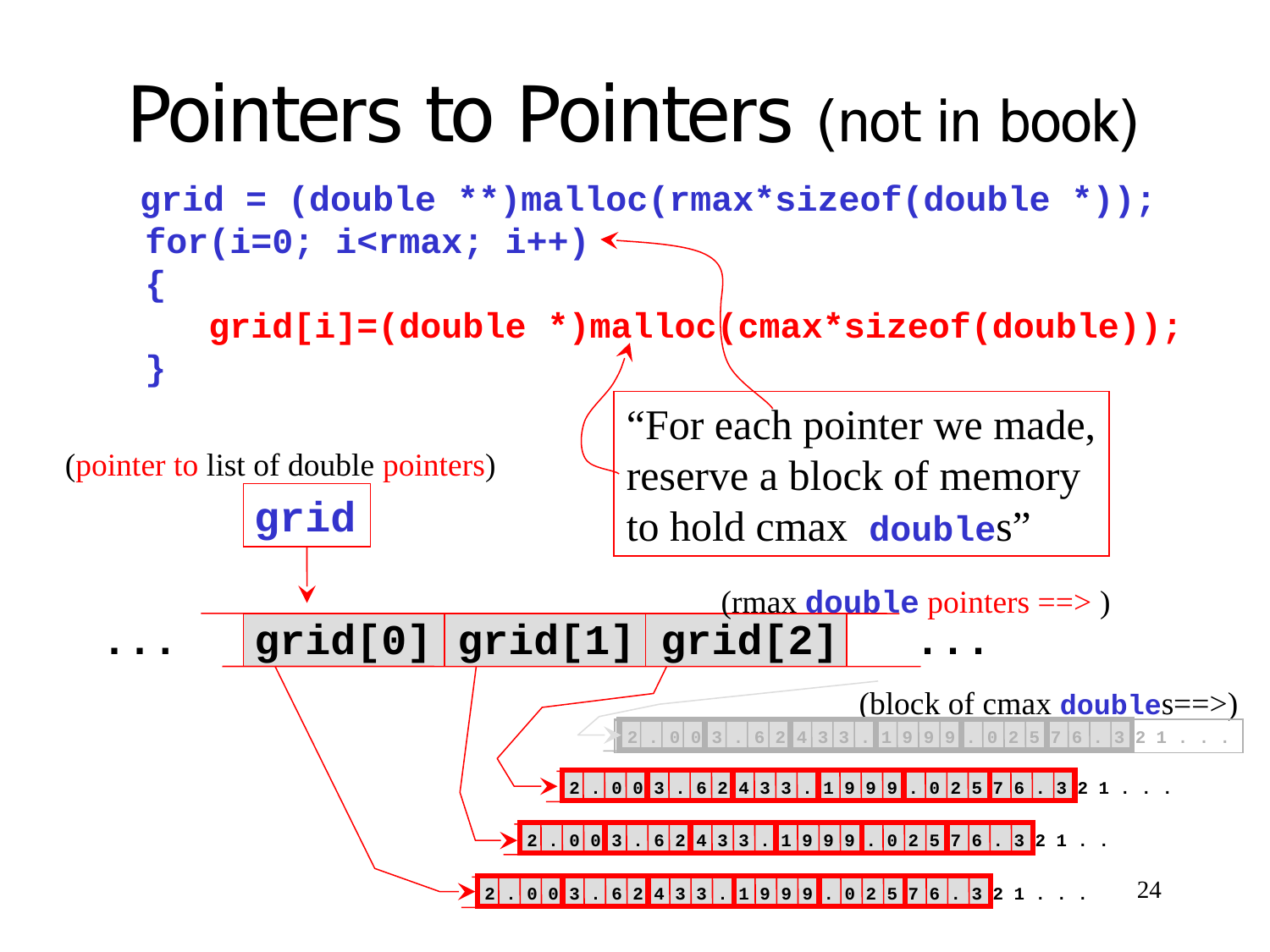

# Pointers to Pointers (not in book)
  grid = (double **)malloc(rmax*sizeof(double *));
for(i=0; i<rmax; i++)
{
   grid[i]=(double *)malloc(cmax*sizeof(double));
}

“For each pointer we made,
reserve a block of memory
to hold cmax doubles”
(pointer to list of double pointers)

      grid
...   grid[0] grid[1] grid[2]   ...

(rmax double pointers ==> )

(block of cmax doubles==>)

2 . 0 0 3 . 6 2 4 3 3 . 1 9 9 9 . 0 2 5 7 6 . 3 2 1 . . .

2 . 0 0 3 . 6 2 4 3 3 . 1 9 9 9 . 0 2 5 7 6 . 3 2 1 . . .

2 . 0 0 3 . 6 2 4 3 3 . 1 9 9 9 . 0 2 5 7 6 . 3 2 1 . .
24

2 . 0 0 3 . 6 2 4 3 3 . 1 9 9 9 . 0 2 5 7 6 . 3 2 1 . . .